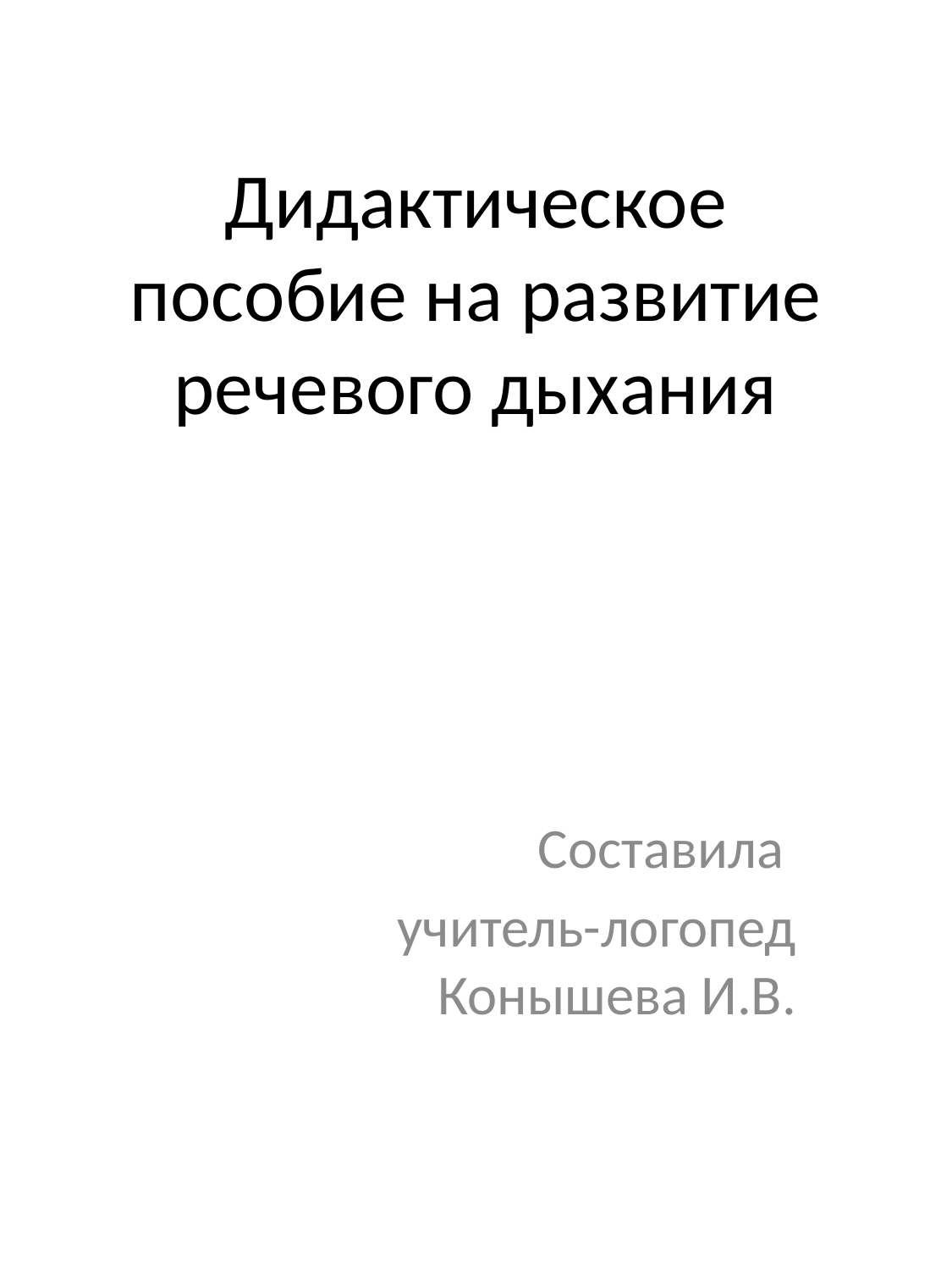

# Дидактическое пособие на развитие речевого дыхания
Составила
учитель-логопед Конышева И.В.